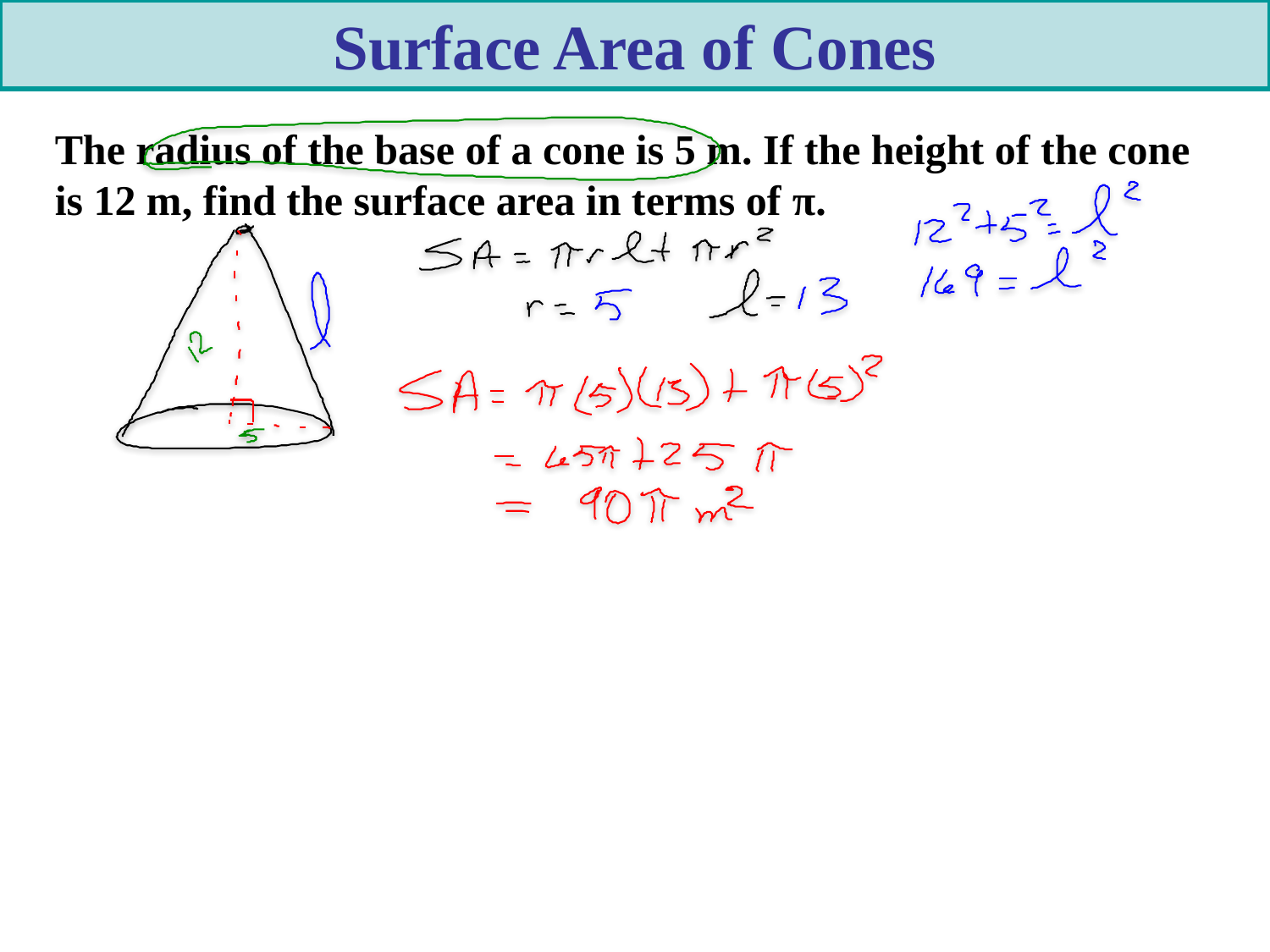

Surface Area of Cones
The radius of the base of a cone is 5 m. If the height of the cone is 12 m, find the surface area in terms of π.